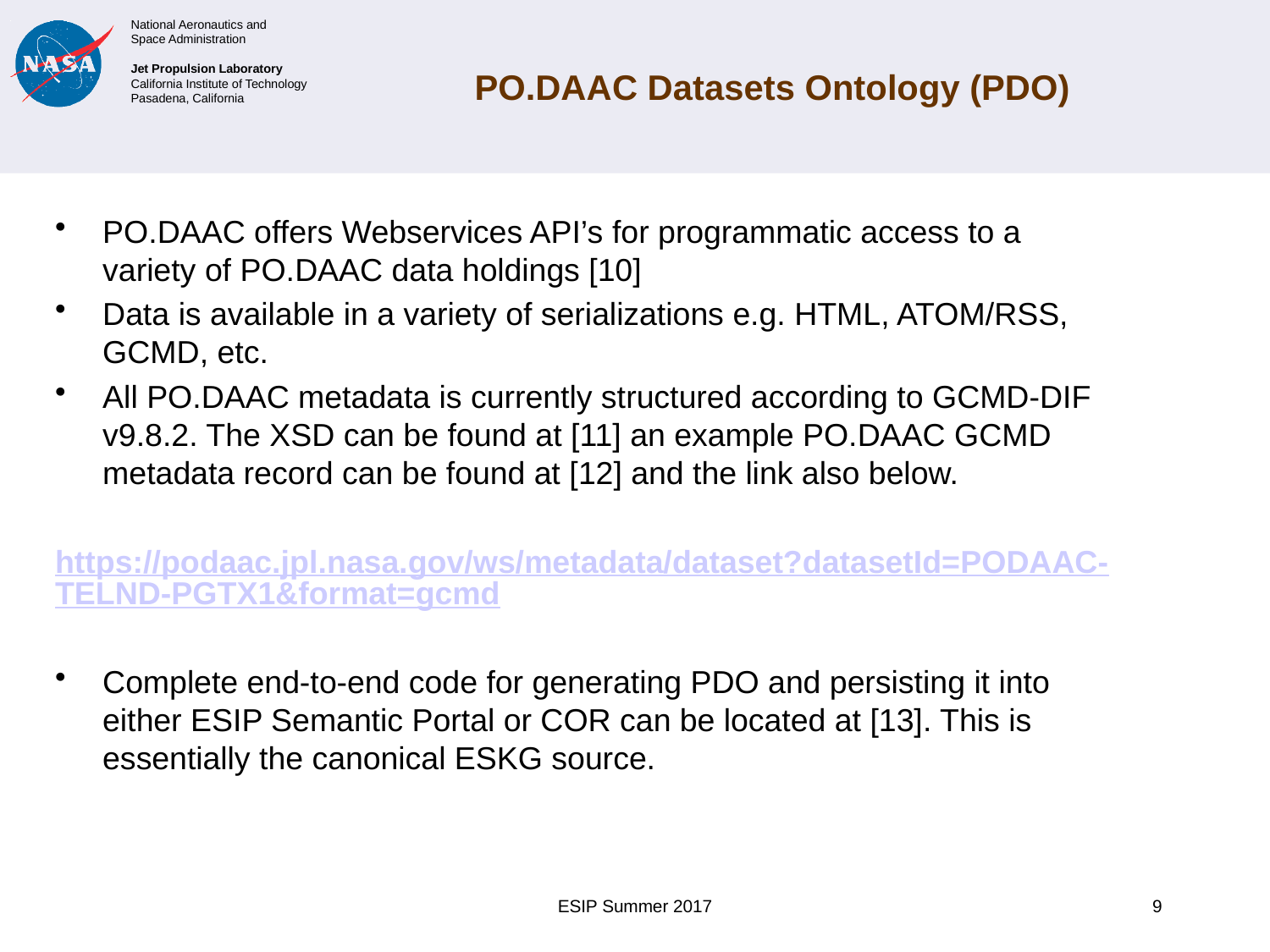

# PO.DAAC Datasets Ontology (PDO)
PO.DAAC offers Webservices API’s for programmatic access to a variety of PO.DAAC data holdings [10]
Data is available in a variety of serializations e.g. HTML, ATOM/RSS, GCMD, etc.
All PO.DAAC metadata is currently structured according to GCMD-DIF v9.8.2. The XSD can be found at [11] an example PO.DAAC GCMD metadata record can be found at [12] and the link also below.

https://podaac.jpl.nasa.gov/ws/metadata/dataset?datasetId=PODAAC-TELND-PGTX1&format=gcmd

Complete end-to-end code for generating PDO and persisting it into either ESIP Semantic Portal or COR can be located at [13]. This is essentially the canonical ESKG source.

ESIP Summer 2017
9